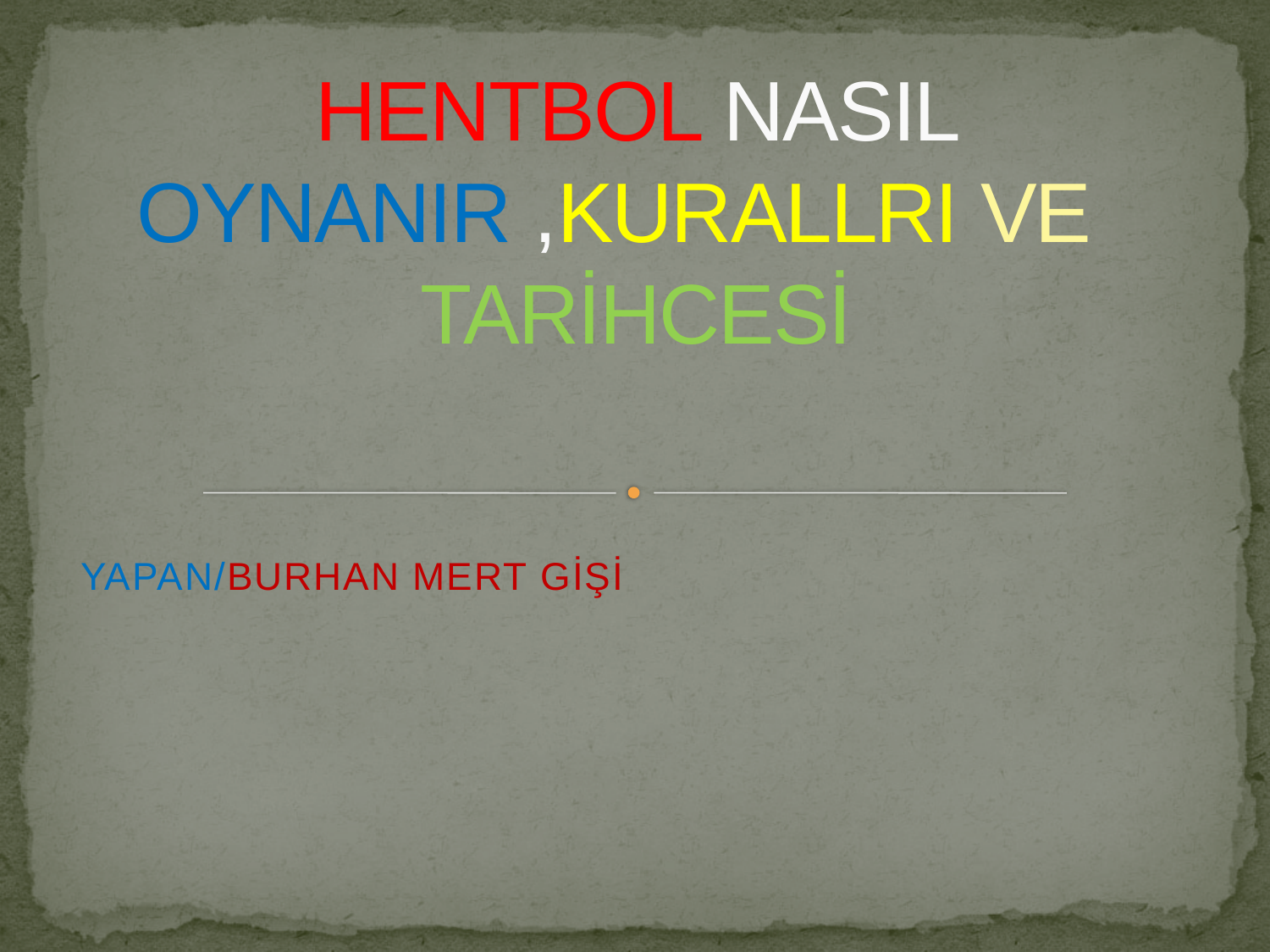

# HENTBOL NASIL OYNANIR ,KURALLRI VE   TARİHCESİ
YAPAN/BURHAN MERT GİŞİ